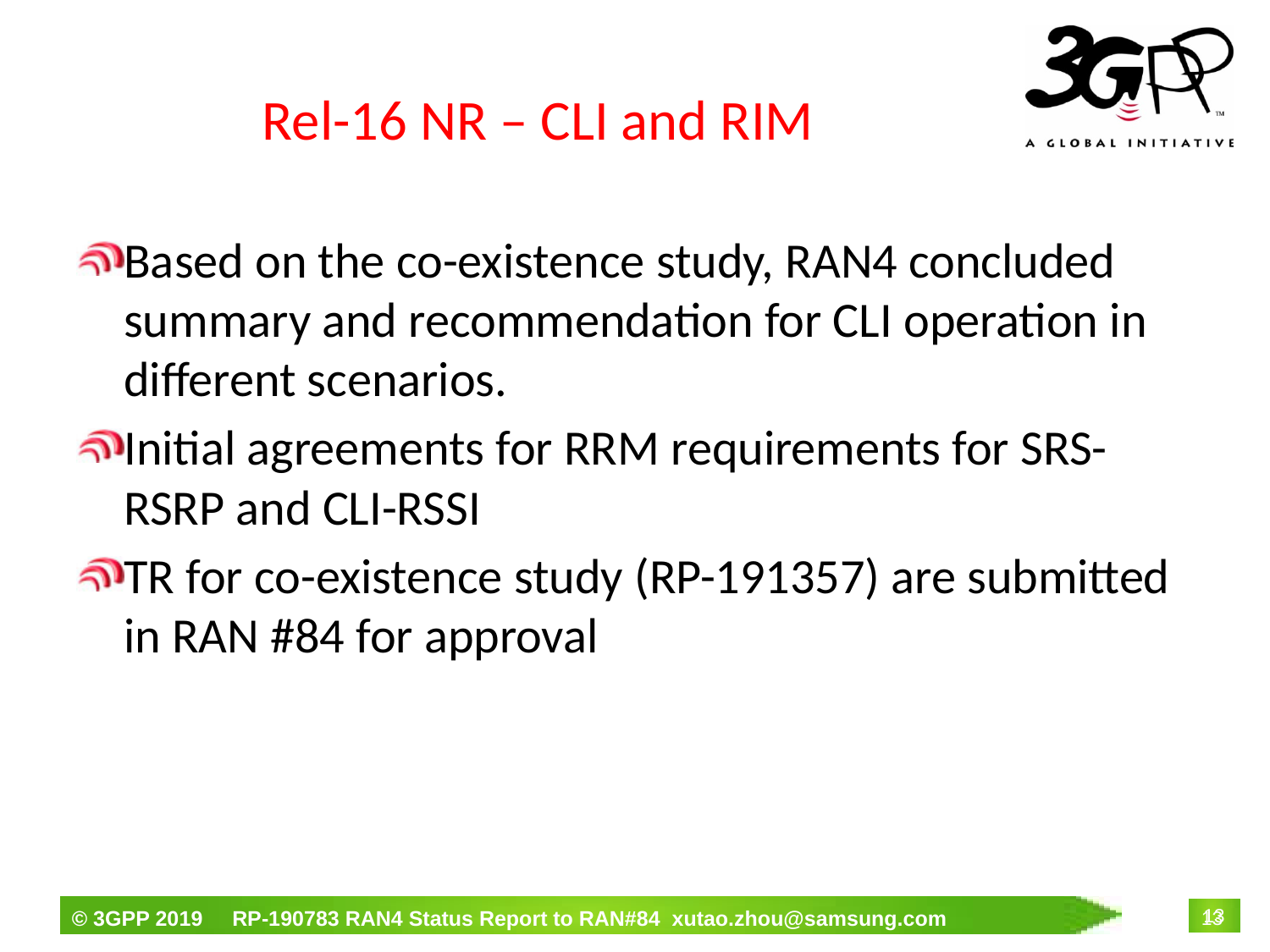

# Rel-16 NR – CLI and RIM
Based on the co-existence study, RAN4 concluded summary and recommendation for CLI operation in different scenarios.
Initial agreements for RRM requirements for SRS-RSRP and CLI-RSSI
TR for co-existence study (RP-191357) are submitted in RAN #84 for approval

13